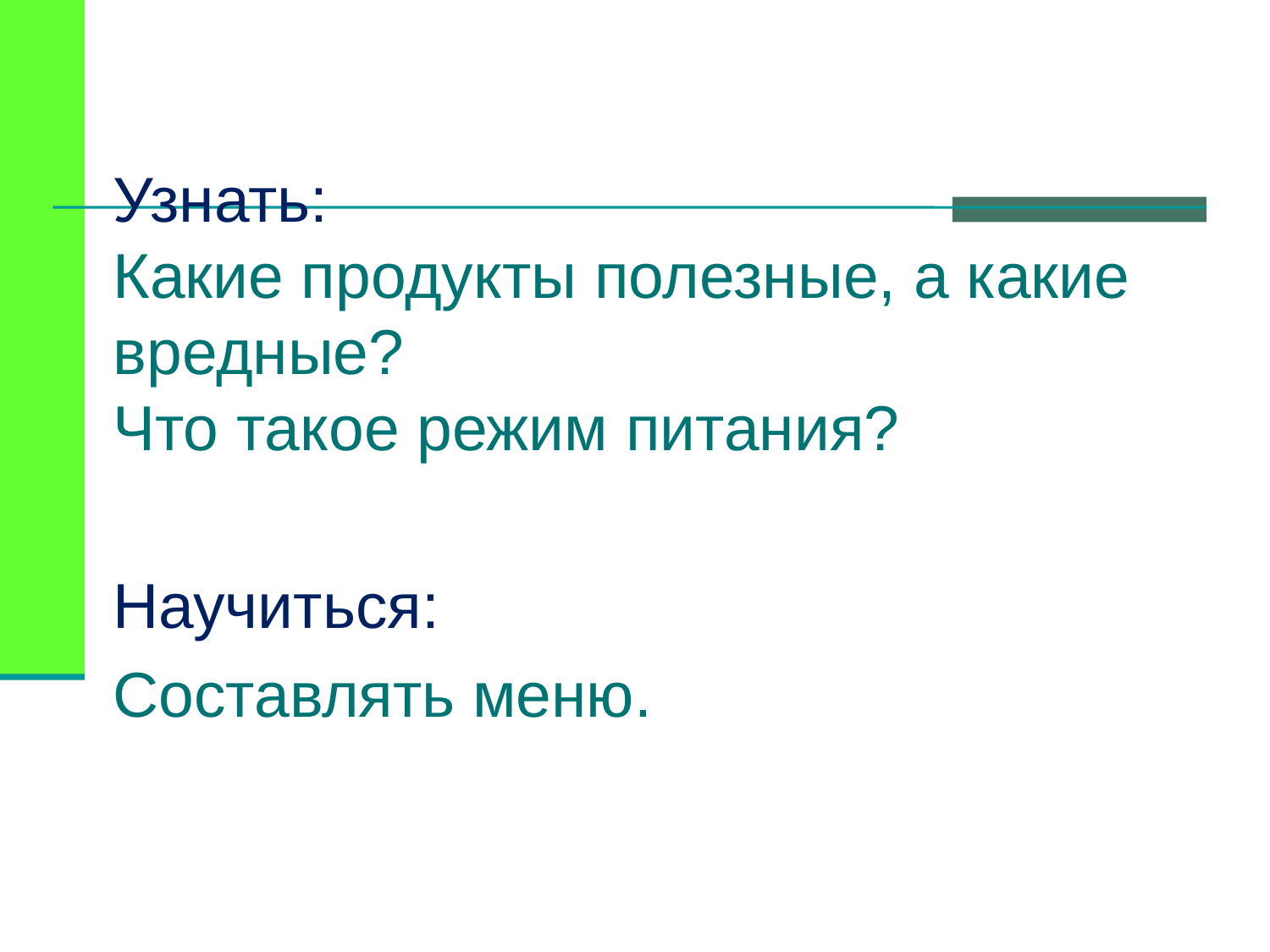

Узнать:
Какие продукты полезные, а какие вредные?
Что такое режим питания?

Научиться:
Составлять меню.
#